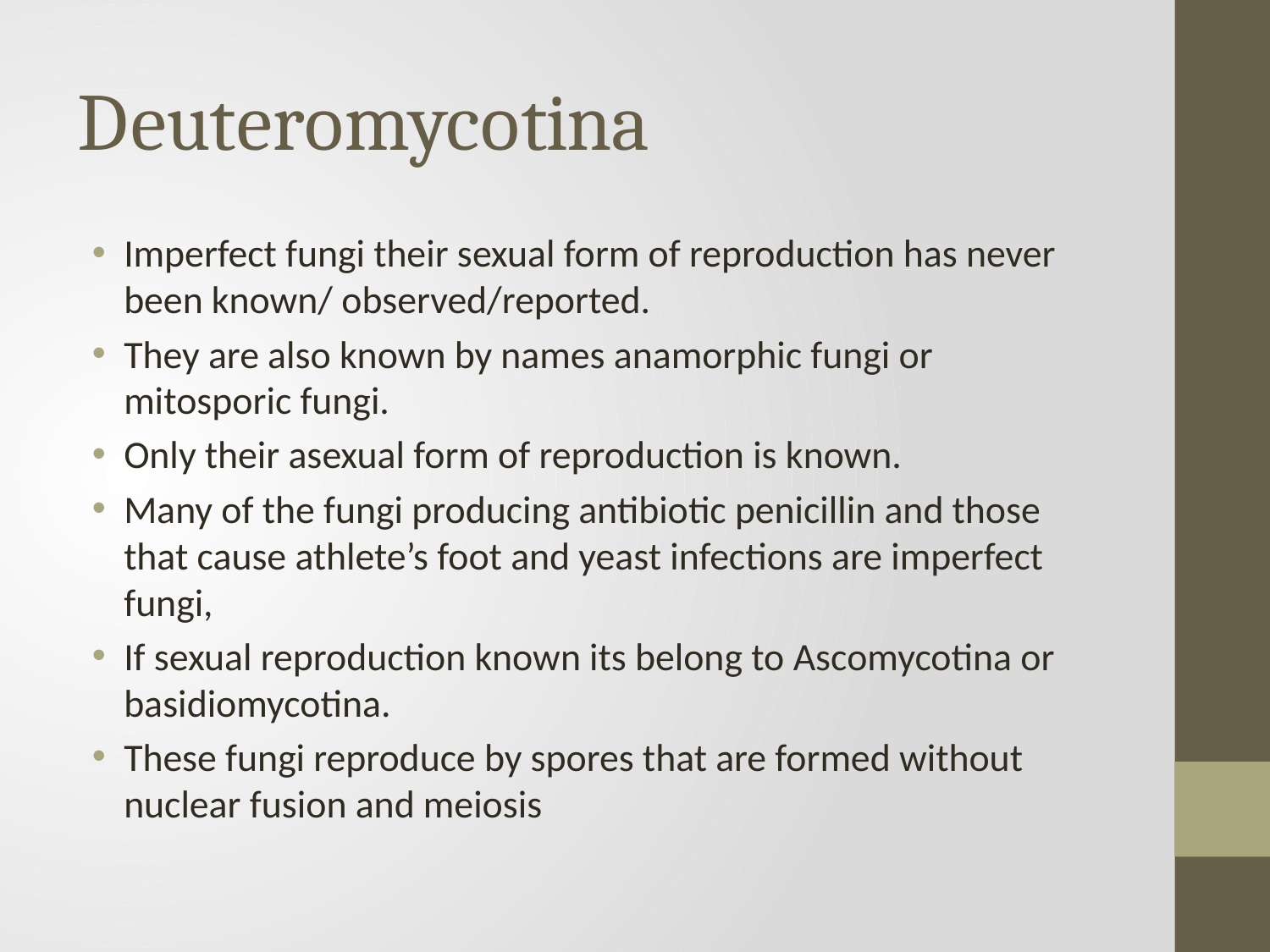

# Deuteromycotina
Imperfect fungi their sexual form of reproduction has never been known/ observed/reported.
They are also known by names anamorphic fungi or mitosporic fungi.
Only their asexual form of reproduction is known.
Many of the fungi producing antibiotic penicillin and those that cause athlete’s foot and yeast infections are imperfect fungi,
If sexual reproduction known its belong to Ascomycotina or basidiomycotina.
These fungi reproduce by spores that are formed without nuclear fusion and meiosis